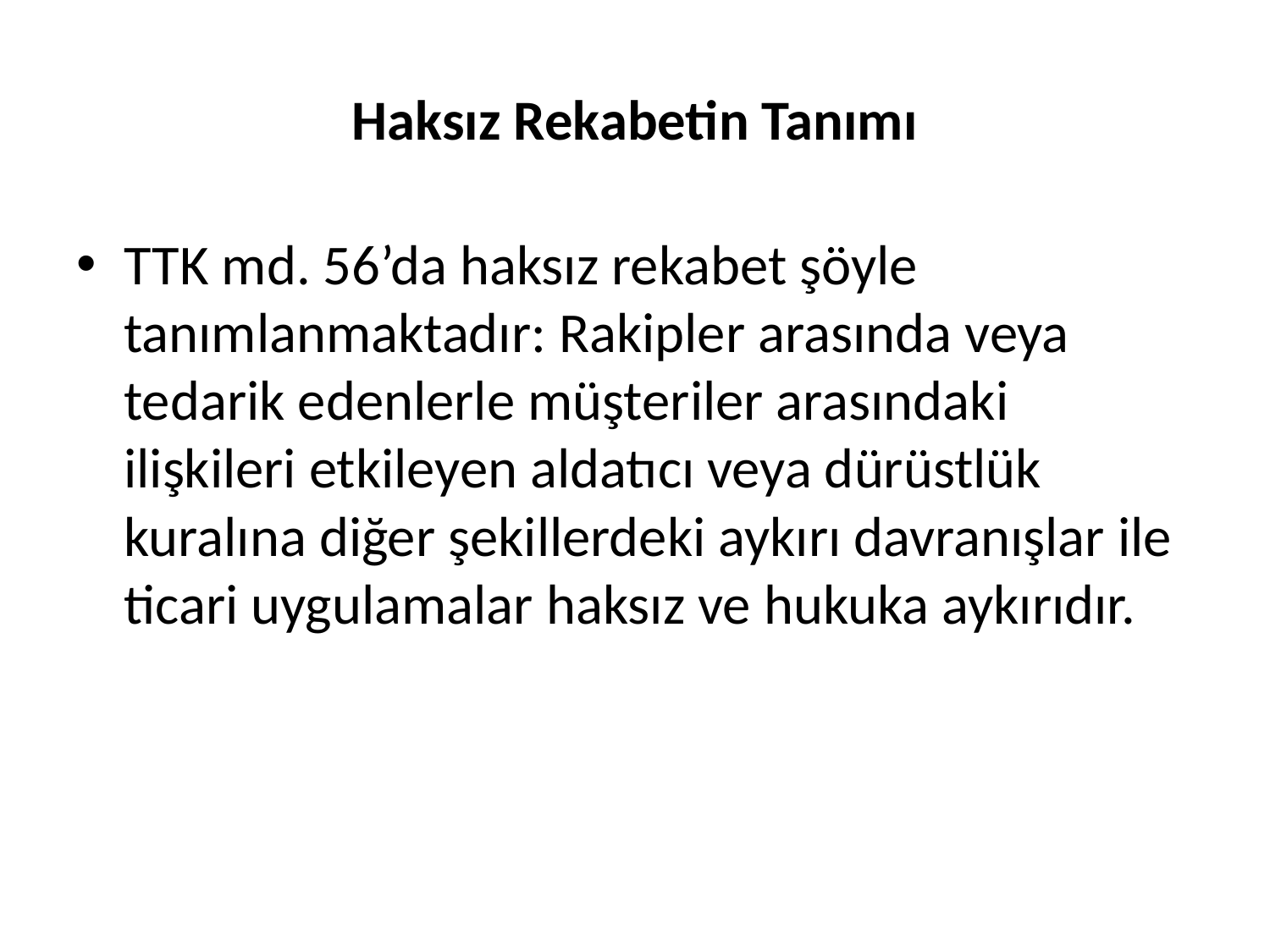

# Haksız Rekabetin Tanımı
TTK md. 56’da haksız rekabet şöyle tanımlanmaktadır: Rakipler arasında veya tedarik edenlerle müşteriler arasındaki ilişkileri etkileyen aldatıcı veya dürüstlük kuralına diğer şekillerdeki aykırı davranışlar ile ticari uygulamalar haksız ve hukuka aykırıdır.